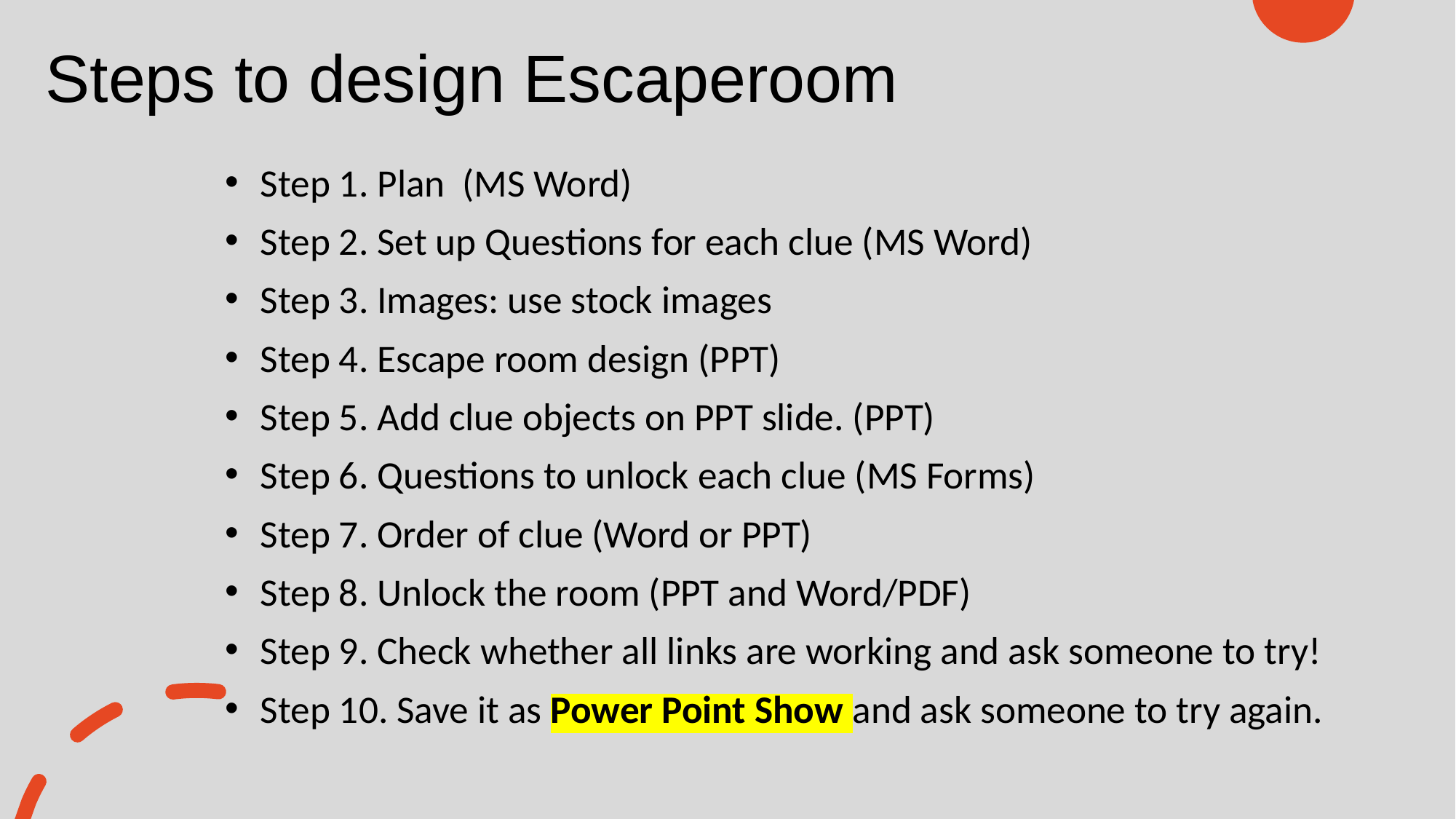

# Steps to design Escaperoom
Step 1. Plan  (MS Word)
Step 2. Set up Questions for each clue (MS Word)
Step 3. Images: use stock images
Step 4. Escape room design (PPT)
Step 5. Add clue objects on PPT slide. (PPT)
Step 6. Questions to unlock each clue (MS Forms)
Step 7. Order of clue (Word or PPT)
Step 8. Unlock the room (PPT and Word/PDF)
Step 9. Check whether all links are working and ask someone to try!
Step 10. Save it as Power Point Show and ask someone to try again.